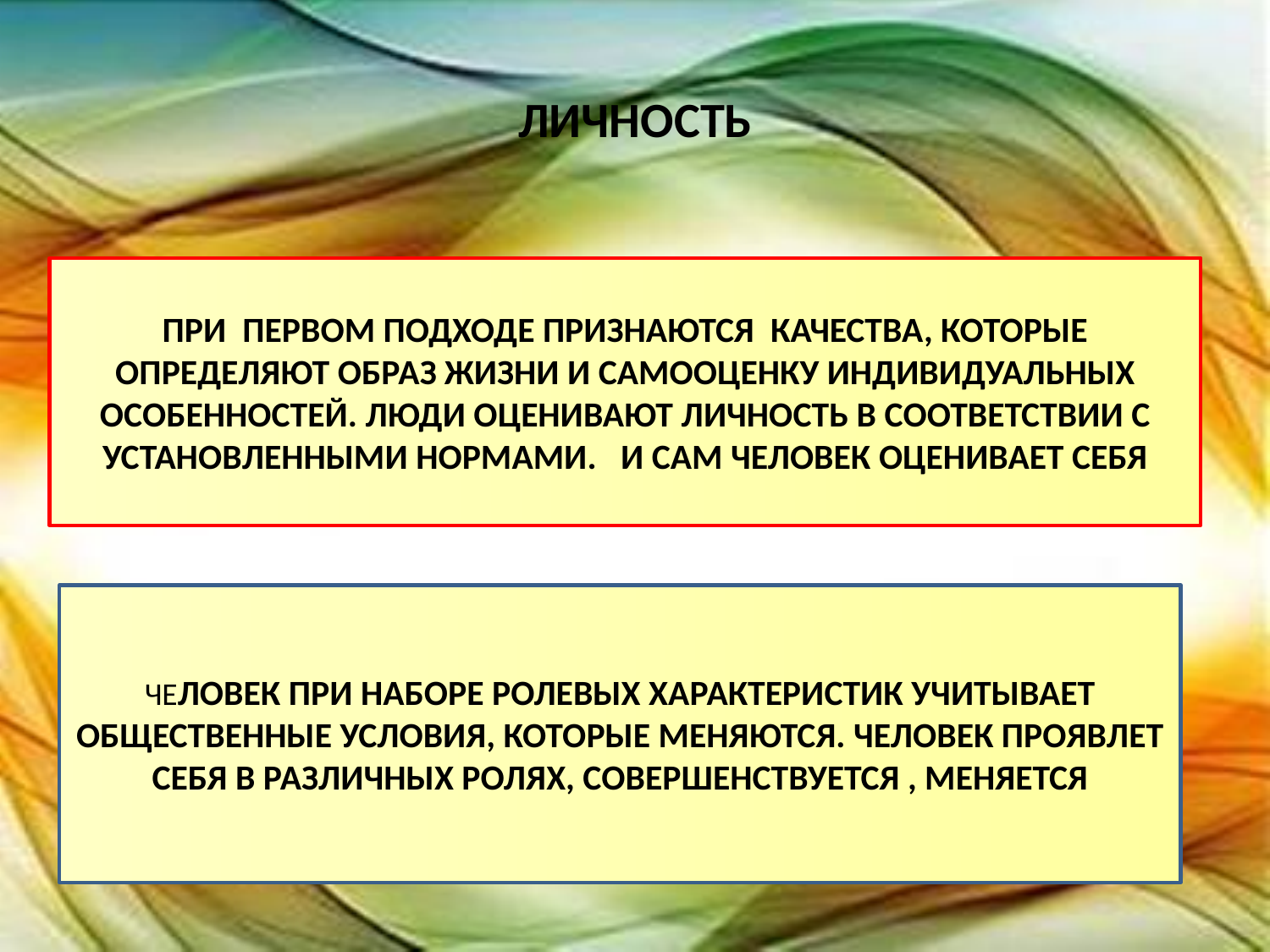

# ЛИЧНОСТЬ
ПРИ  ПЕРВОМ ПОДХОДЕ ПРИЗНАЮТСЯ  КАЧЕСТВА, КОТОРЫЕ ОПРЕДЕЛЯЮТ ОБРАЗ ЖИЗНИ И САМООЦЕНКУ ИНДИВИДУАЛЬНЫХ ОСОБЕННОСТЕЙ. ЛЮДИ ОЦЕНИВАЮТ ЛИЧНОСТЬ В СООТВЕТСТВИИ С УСТАНОВЛЕННЫМИ НОРМАМИ.   И САМ ЧЕЛОВЕК ОЦЕНИВАЕТ СЕБЯ
ЧЕЛОВЕК ПРИ НАБОРЕ РОЛЕВЫХ ХАРАКТЕРИСТИК УЧИТЫВАЕТ ОБЩЕСТВЕННЫЕ УСЛОВИЯ, КОТОРЫЕ МЕНЯЮТСЯ. ЧЕЛОВЕК ПРОЯВЛЕТ СЕБЯ В РАЗЛИЧНЫХ РОЛЯХ, СОВЕРШЕНСТВУЕТСЯ , МЕНЯЕТСЯ